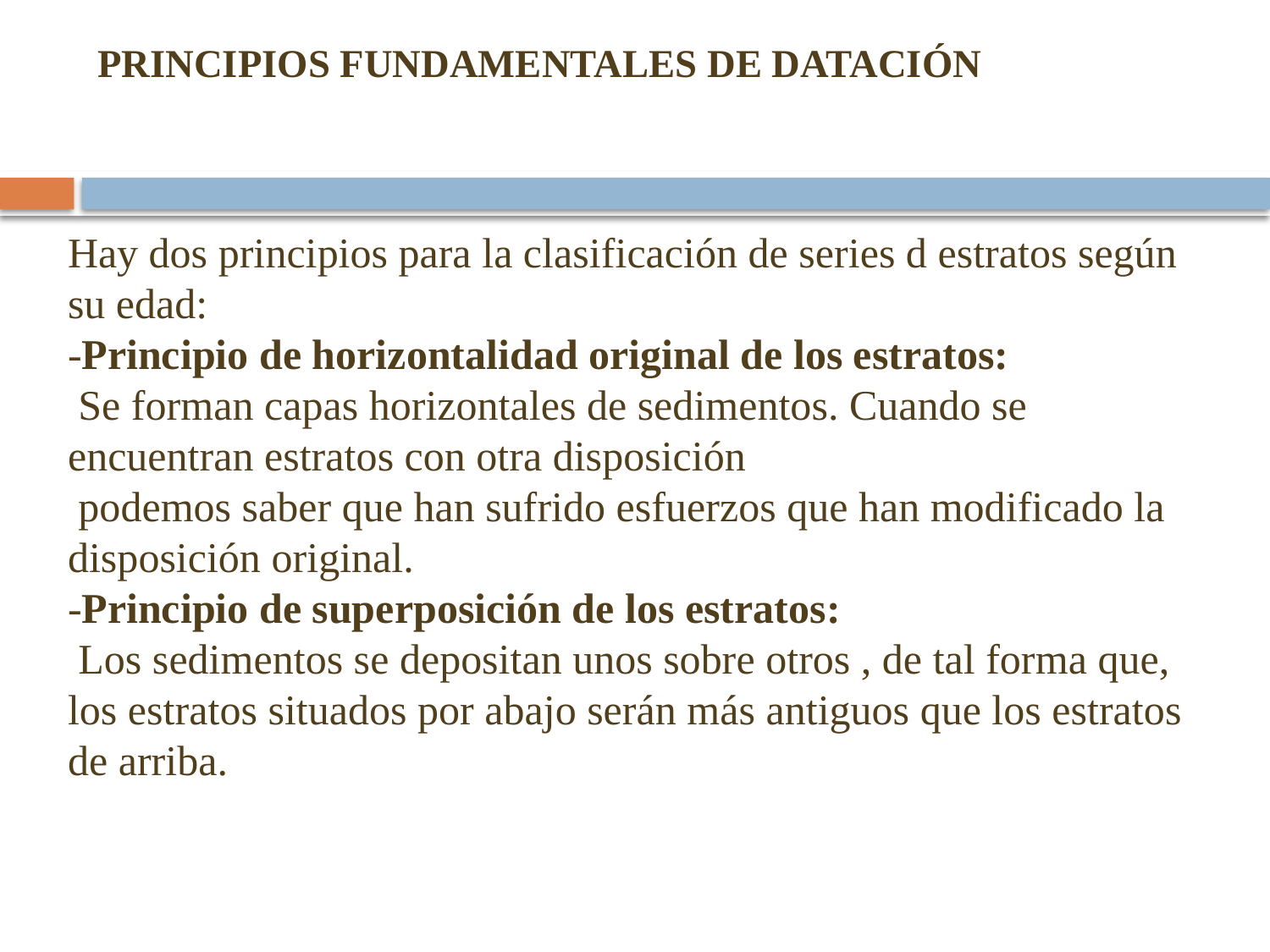

# PRINCIPIOS FUNDAMENTALES DE DATACIÓN
Hay dos principios para la clasificación de series d estratos según su edad:
-Principio de horizontalidad original de los estratos:
 Se forman capas horizontales de sedimentos. Cuando se encuentran estratos con otra disposición
 podemos saber que han sufrido esfuerzos que han modificado la disposición original.
-Principio de superposición de los estratos:
 Los sedimentos se depositan unos sobre otros , de tal forma que, los estratos situados por abajo serán más antiguos que los estratos de arriba.